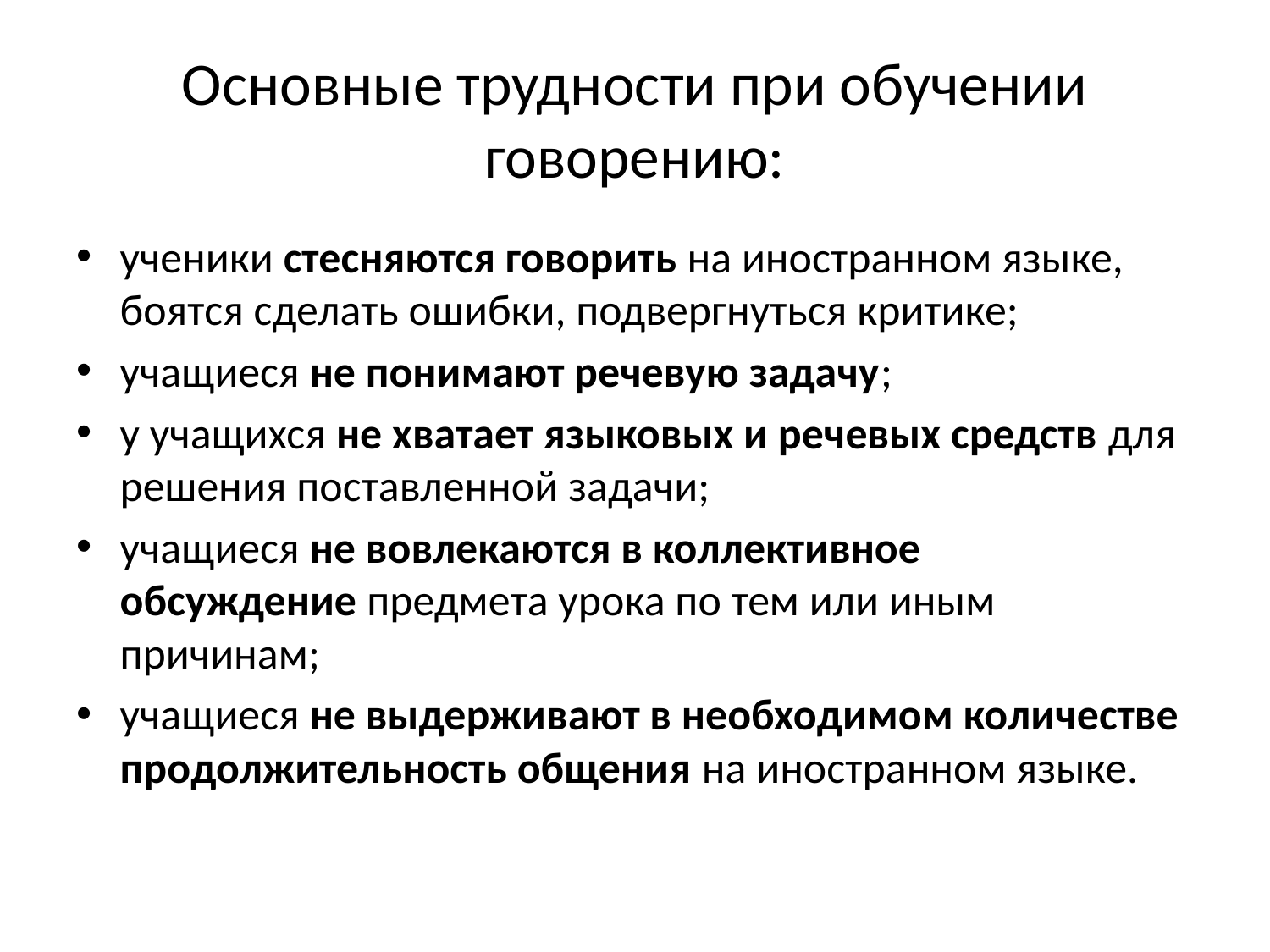

# Основные трудности при обучении говорению:
ученики стесняются говорить на иностранном языке, боятся сделать ошибки, подвергнуться критике;
учащиеся не понимают речевую задачу;
у учащихся не хватает языковых и речевых средств для решения поставленной задачи;
учащиеся не вовлекаются в коллективное обсуждение предмета урока по тем или иным причинам;
учащиеся не выдерживают в необходимом количестве продолжительность общения на иностранном языке.